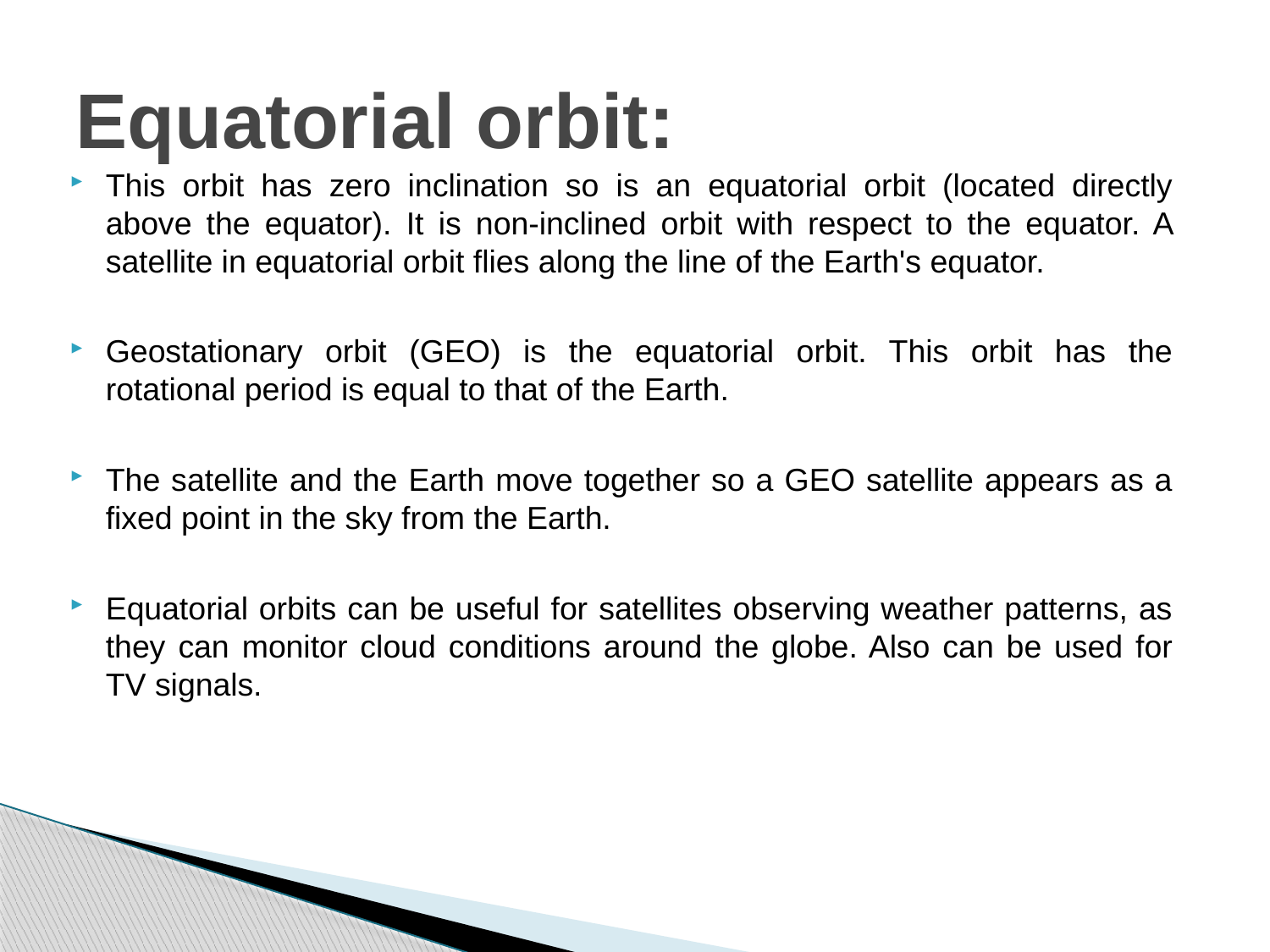

# Equatorial orbit:
This orbit has zero inclination so is an equatorial orbit (located directly above the equator). It is non-inclined orbit with respect to the equator. A satellite in equatorial orbit flies along the line of the Earth's equator.

Geostationary orbit (GEO) is the equatorial orbit. This orbit has the rotational period is equal to that of the Earth.

The satellite and the Earth move together so a GEO satellite appears as a fixed point in the sky from the Earth.

Equatorial orbits can be useful for satellites observing weather patterns, as they can monitor cloud conditions around the globe. Also can be used for TV signals.